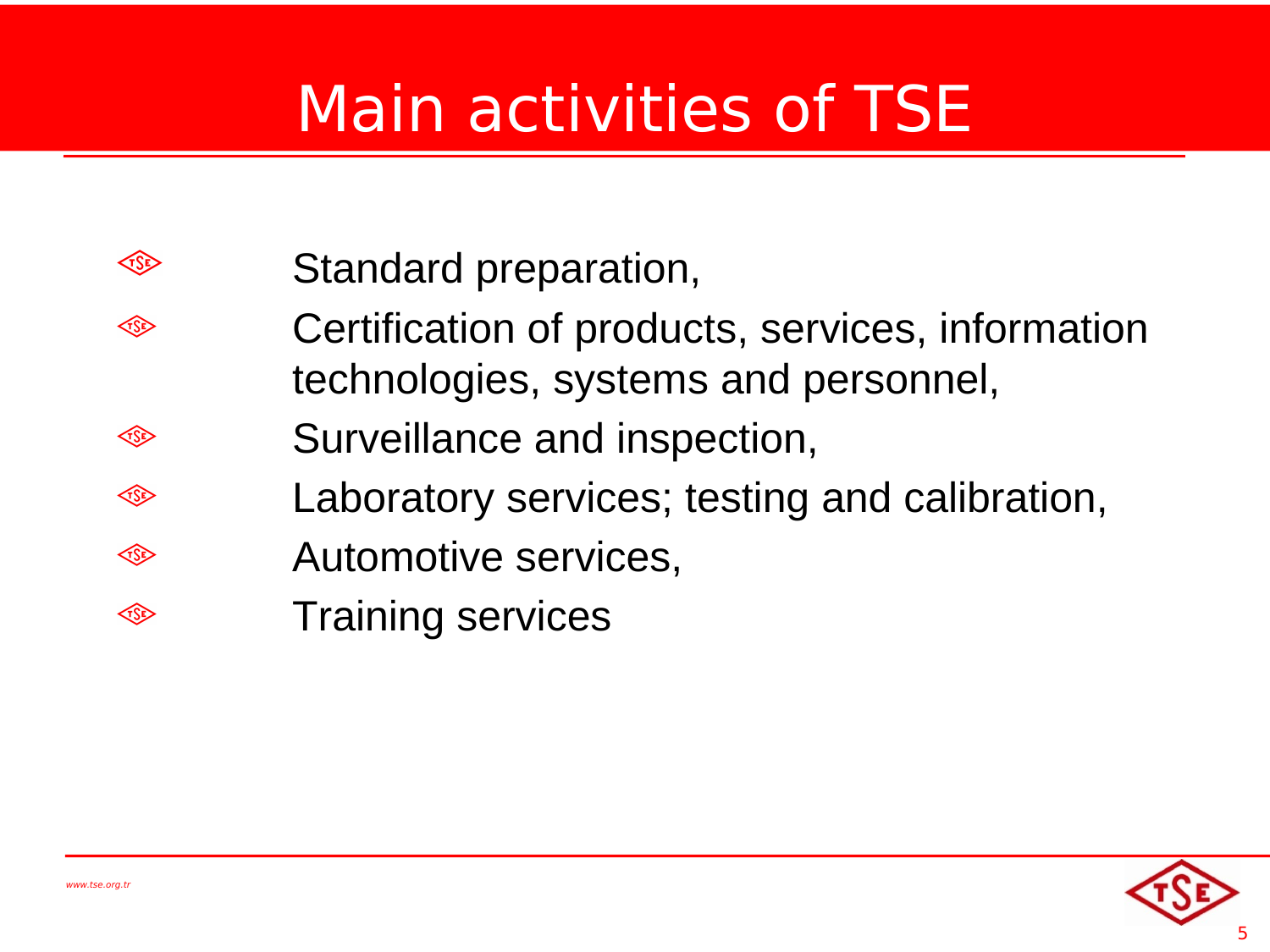

# Main activities of TSE
	Standard preparation,
	Certification of products, services, information 	technologies, systems and personnel,
	Surveillance and inspection,
	Laboratory services; testing and calibration,
	Automotive services,
	Training services

www.tse.org.tr
5